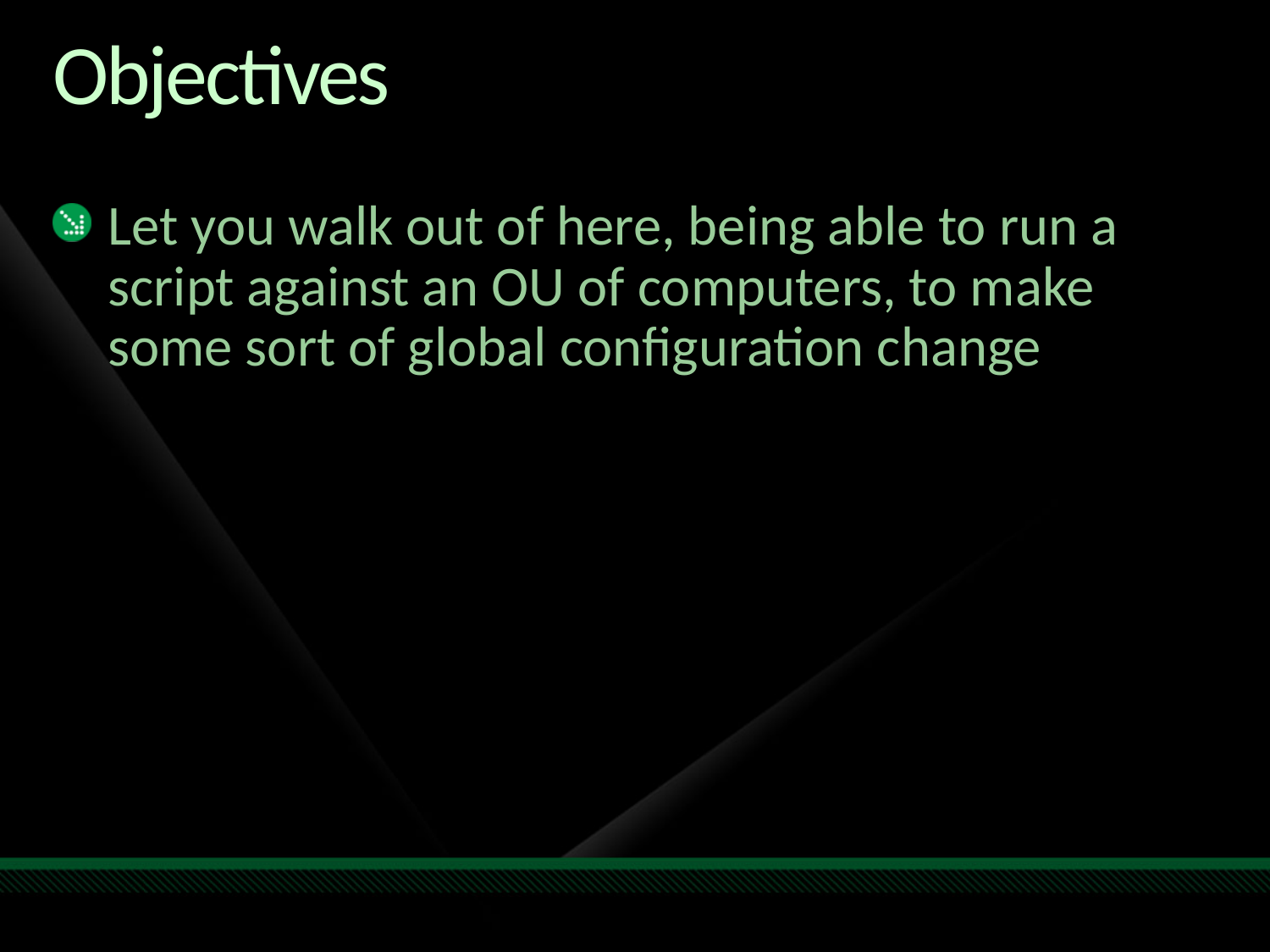

# Objectives
Let you walk out of here, being able to run a script against an OU of computers, to make some sort of global configuration change